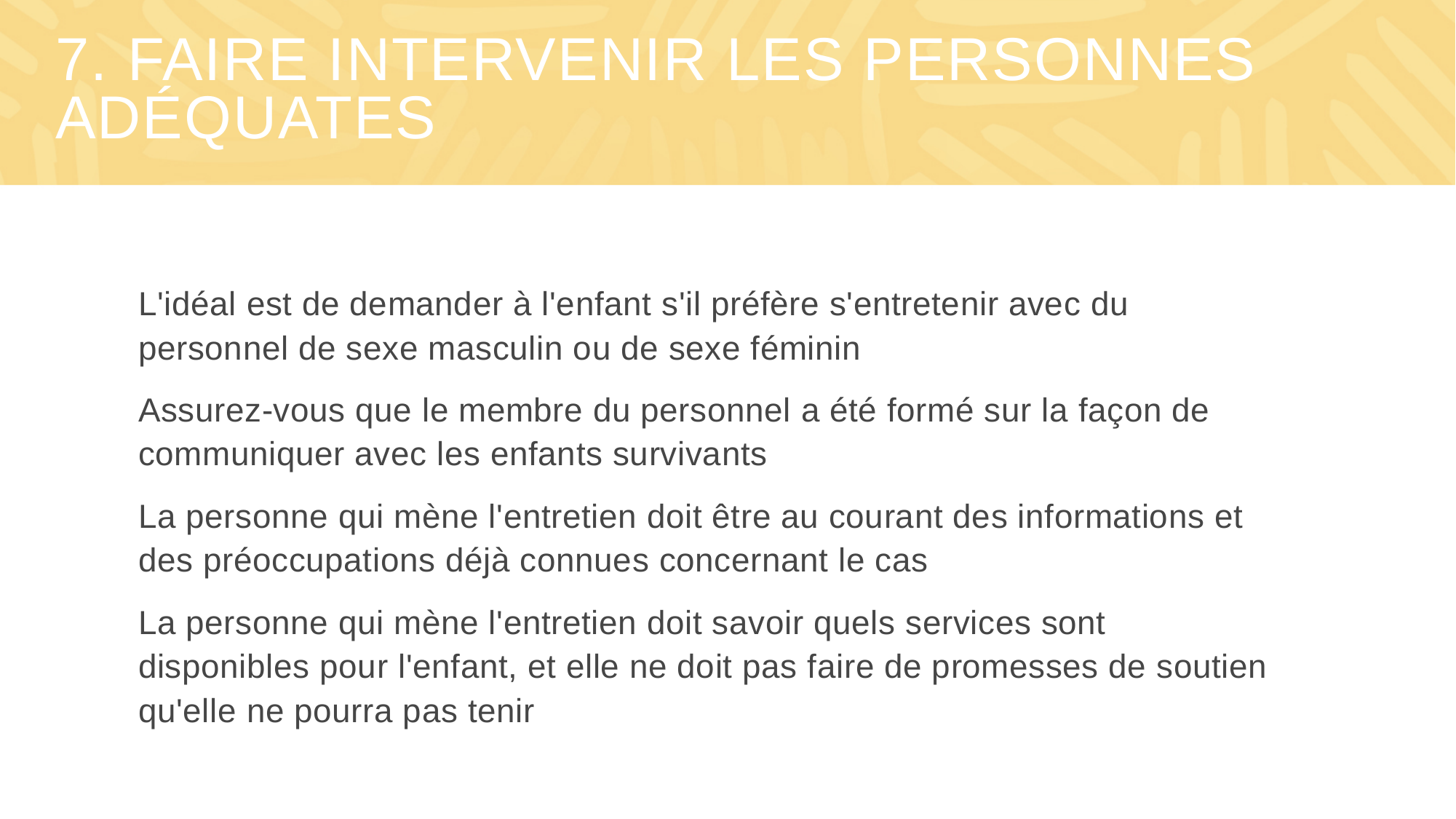

# 7. Faire intervenir les personnes adéquates
L'idéal est de demander à l'enfant s'il préfère s'entretenir avec du personnel de sexe masculin ou de sexe féminin
Assurez-vous que le membre du personnel a été formé sur la façon de communiquer avec les enfants survivants
La personne qui mène l'entretien doit être au courant des informations et des préoccupations déjà connues concernant le cas
La personne qui mène l'entretien doit savoir quels services sont disponibles pour l'enfant, et elle ne doit pas faire de promesses de soutien qu'elle ne pourra pas tenir